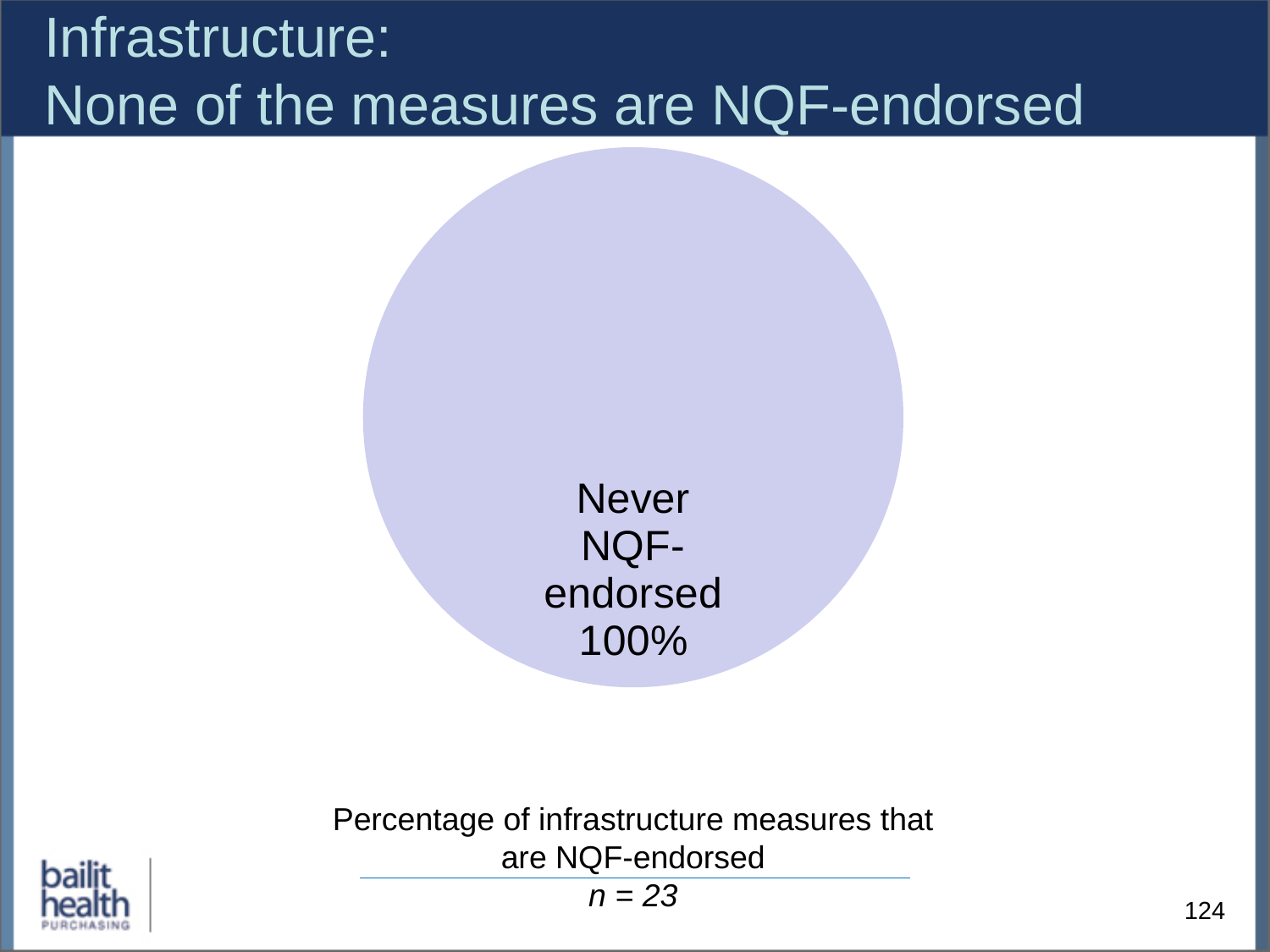

# Infrastructure: None of the measures are NQF-endorsed

### Chart

| Category | Column1 |
|---|---|
| NQF endorsed | None |
| No longer NQF endorsed | None |
| Never NQF endorsed | 23.0 |
Percentage of infrastructure measures that are NQF-endorsed
n = 23
124